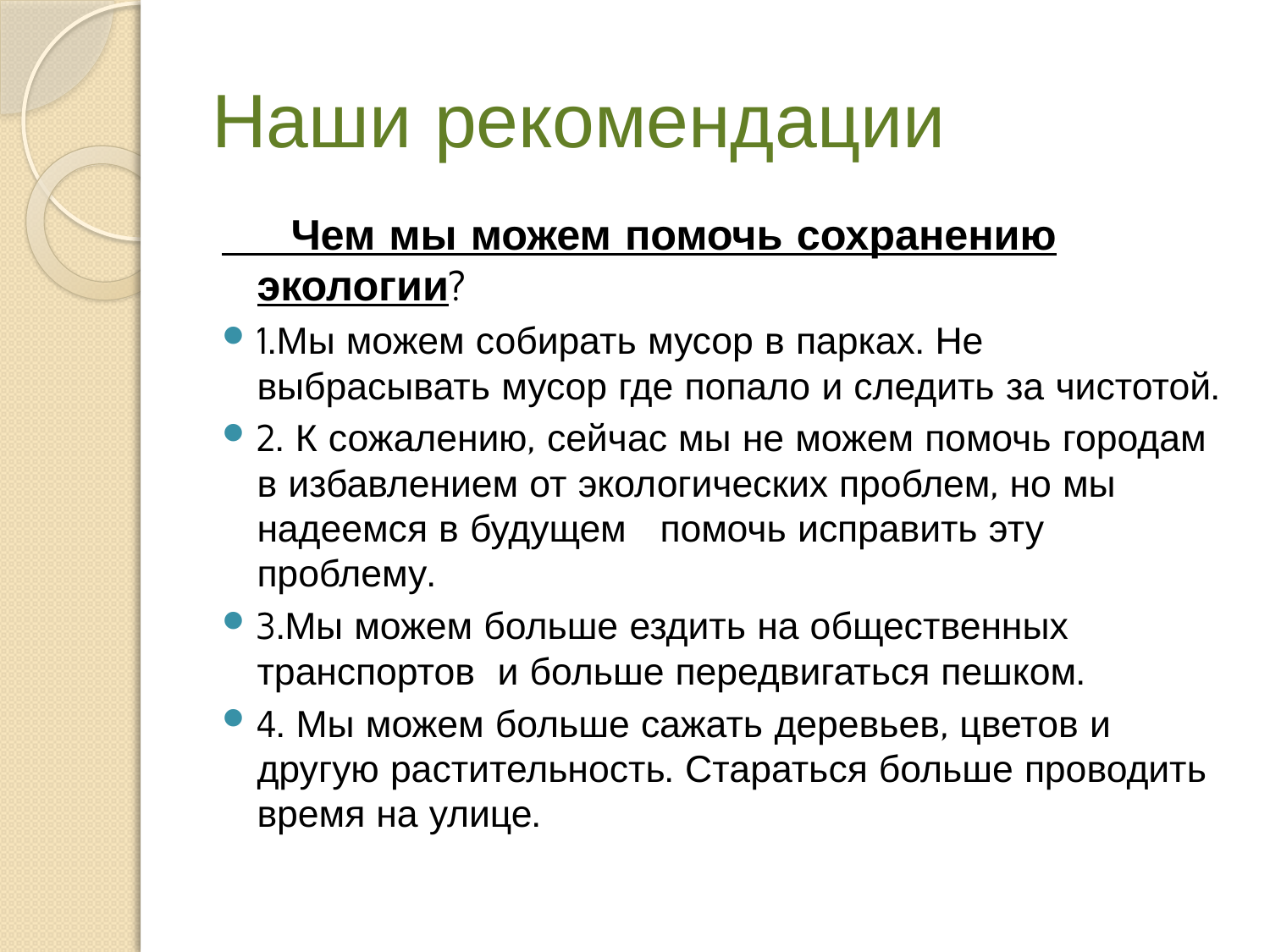

# Наши рекомендации
     Чем мы можем помочь сохранению экологии?
1.Мы можем собирать мусор в парках. Не выбрасывать мусор где попало и следить за чистотой.
2. К сожалению, сейчас мы не можем помочь городам в избавлением от экологических проблем, но мы надеемся в будущем   помочь исправить эту проблему.
3.Мы можем больше ездить на общественных транспортов  и больше передвигаться пешком.
4. Мы можем больше сажать деревьев, цветов и другую растительность. Стараться больше проводить время на улице.